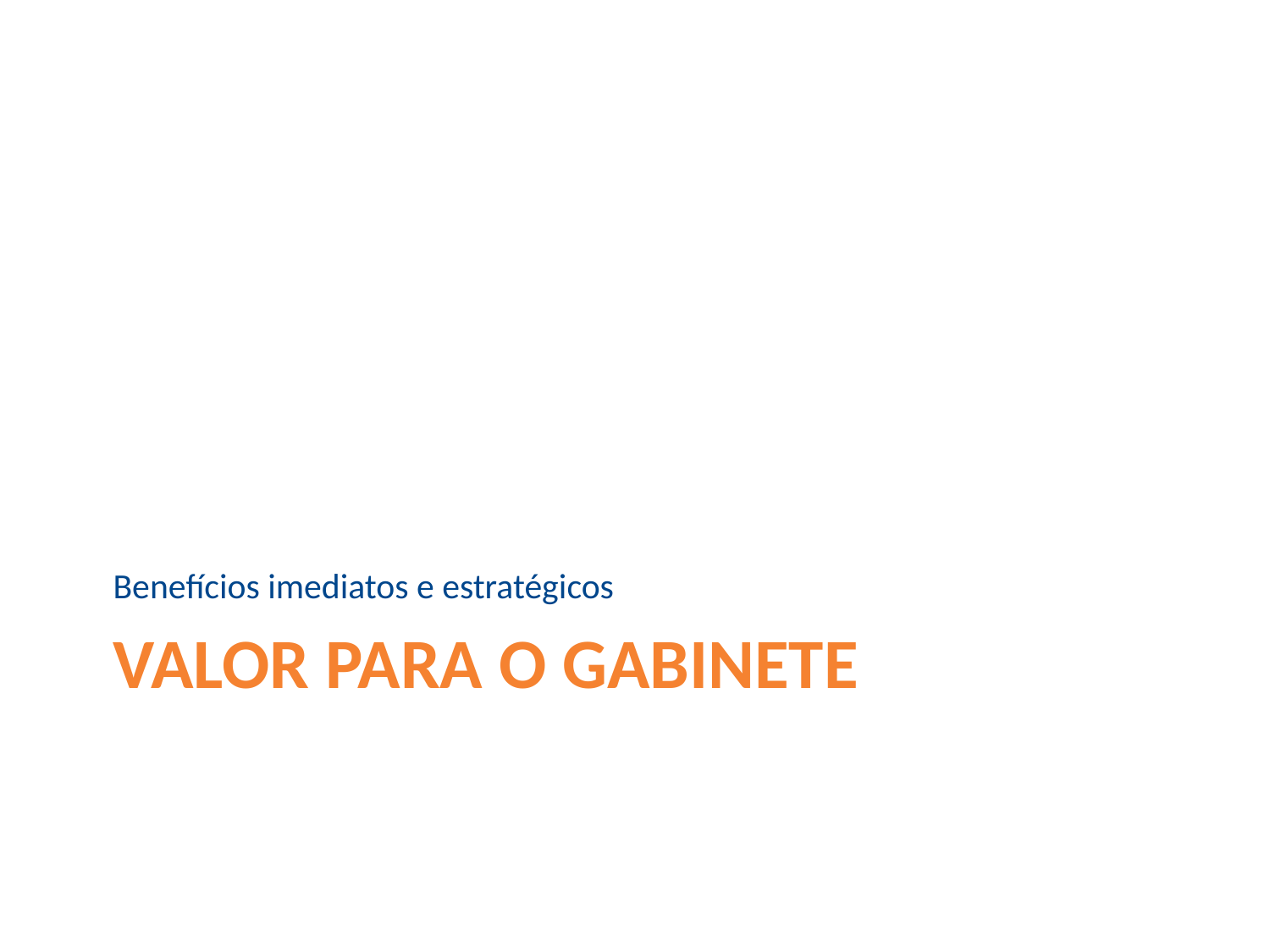

Benefícios imediatos e estratégicos
# Valor para o gabinete